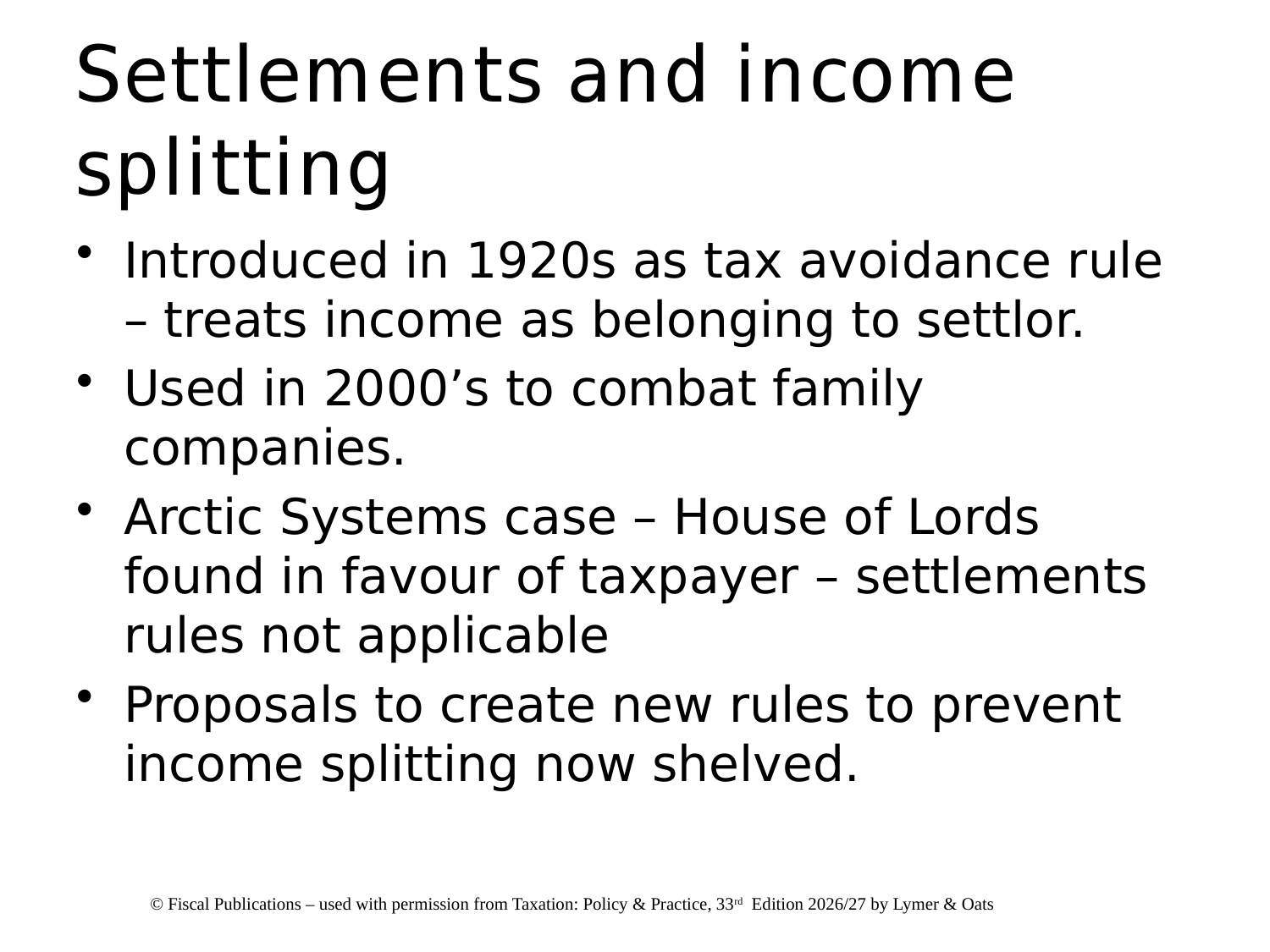

# Settlements and income splitting
Introduced in 1920s as tax avoidance rule – treats income as belonging to settlor.
Used in 2000’s to combat family companies.
Arctic Systems case – House of Lords found in favour of taxpayer – settlements rules not applicable
Proposals to create new rules to prevent income splitting now shelved.